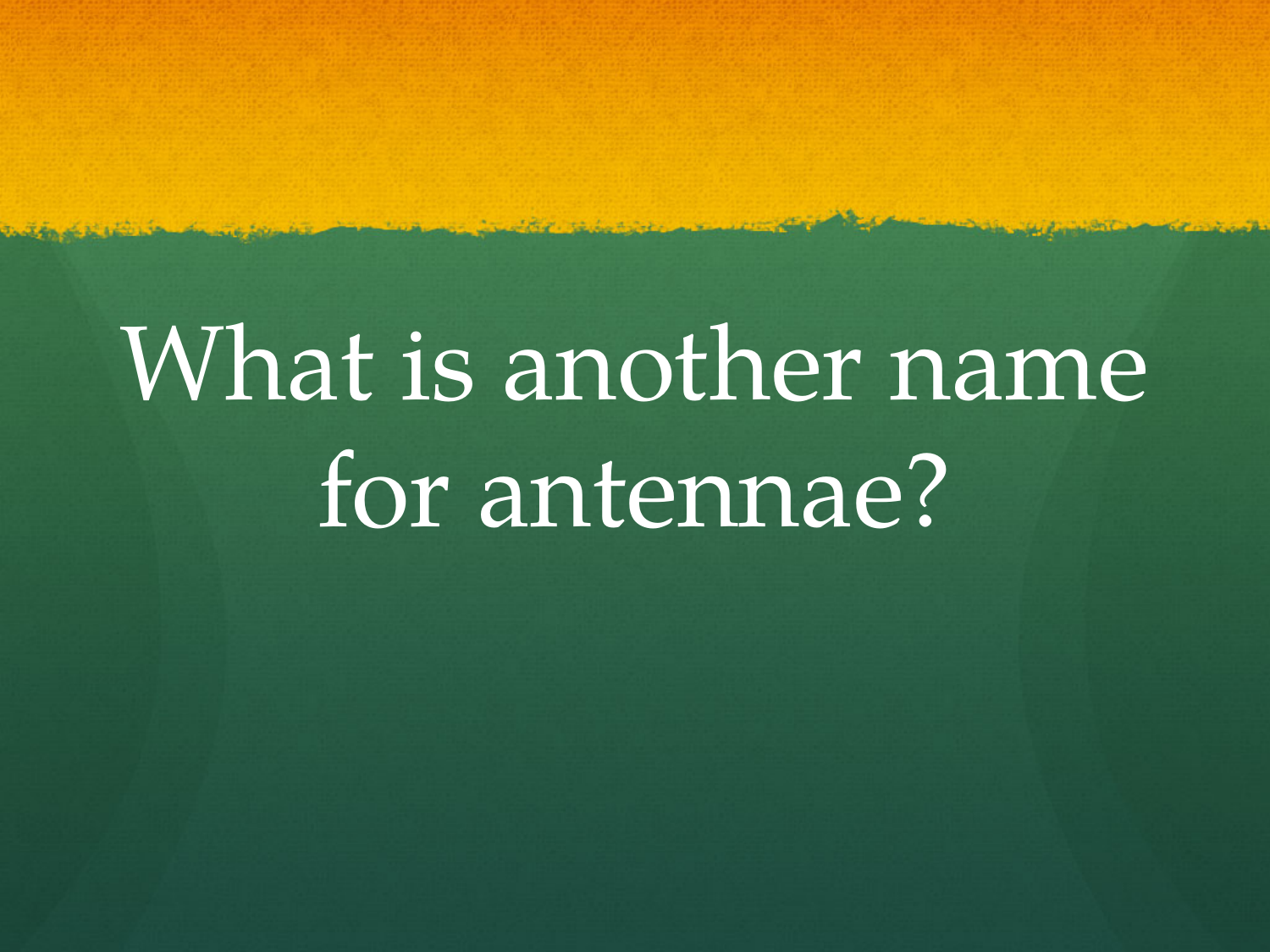

#
What is another name for antennae?